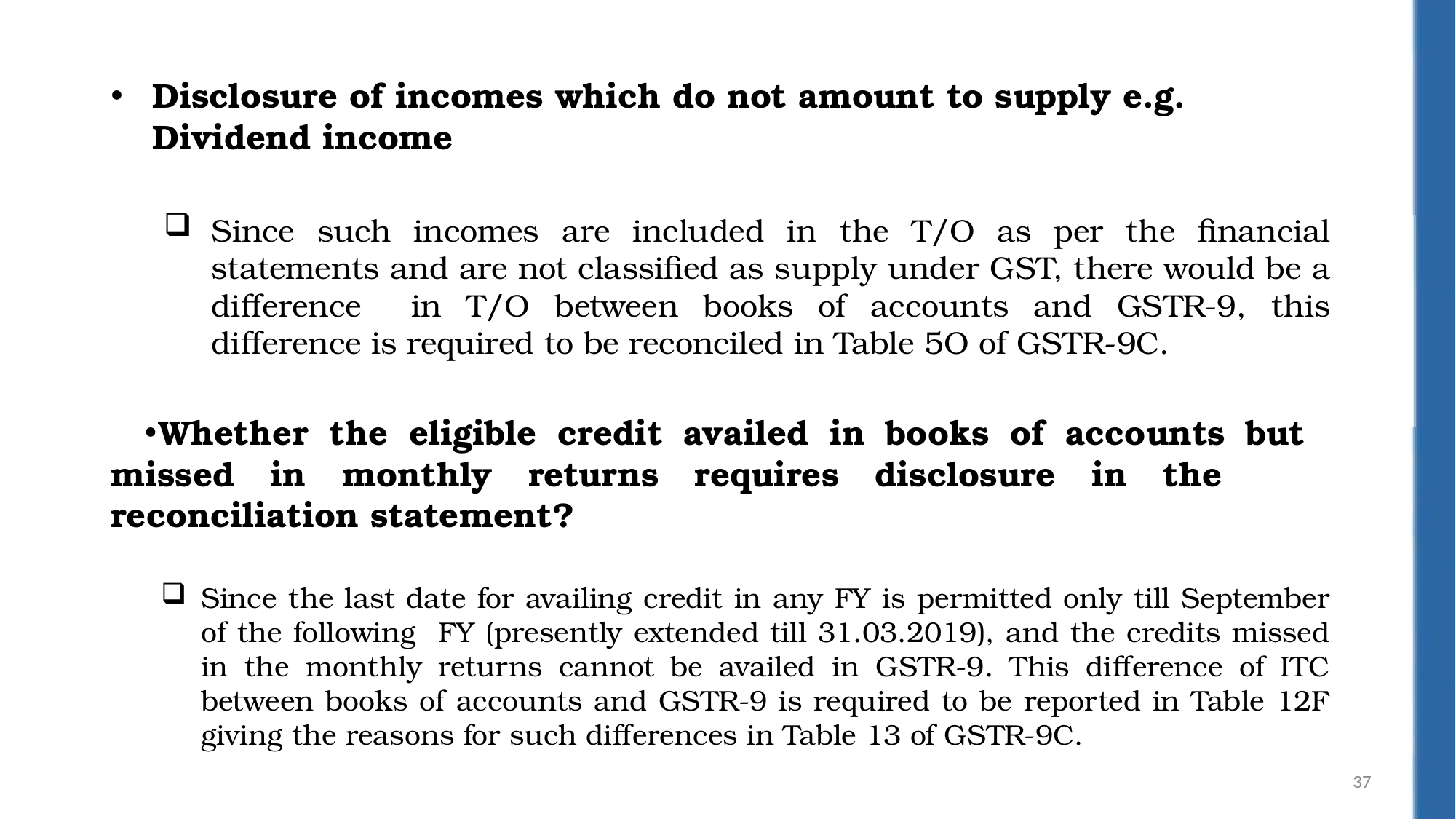

Disclosure of incomes which do not amount to supply e.g.  Dividend income

Since such incomes are included in the T/O as per the financial statements and are not classified as supply under GST, there would be a difference  in T/O between books of accounts and GSTR-9, this difference is required to be reconciled in Table 5O of GSTR-9C.

Whether the eligible credit availed in books of accounts but 	missed in monthly returns requires disclosure in the 	reconciliation statement?

Since the last date for availing credit in any FY is permitted only till September of the following  FY (presently extended till 31.03.2019), and the credits missed in the monthly returns cannot be availed in GSTR-9. This difference of ITC between books of accounts and GSTR-9 is required to be reported in Table 12F giving the reasons for such differences in Table 13 of GSTR-9C.

37